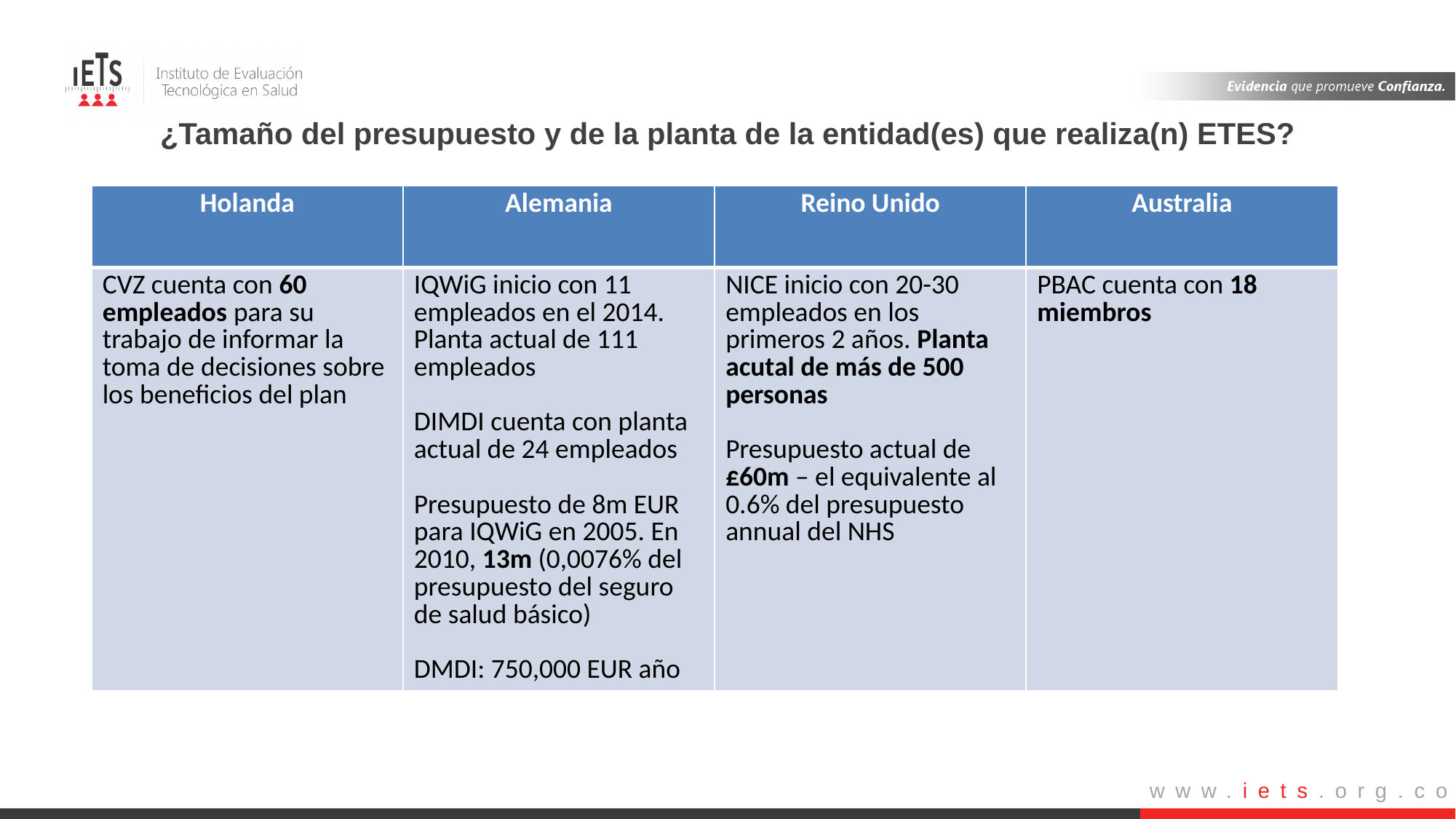

¿Tamaño del presupuesto y de la planta de la entidad(es) que realiza(n) ETES?
| Holanda | Alemania | Reino Unido | Australia |
| --- | --- | --- | --- |
| CVZ cuenta con 60 empleados para su trabajo de informar la toma de decisiones sobre los beneficios del plan | IQWiG inicio con 11 empleados en el 2014. Planta actual de 111 empleados DIMDI cuenta con planta actual de 24 empleados Presupuesto de 8m EUR para IQWiG en 2005. En 2010, 13m (0,0076% del presupuesto del seguro de salud básico) DMDI: 750,000 EUR año | NICE inicio con 20-30 empleados en los primeros 2 años. Planta acutal de más de 500 personas Presupuesto actual de £60m – el equivalente al 0.6% del presupuesto annual del NHS | PBAC cuenta con 18 miembros |